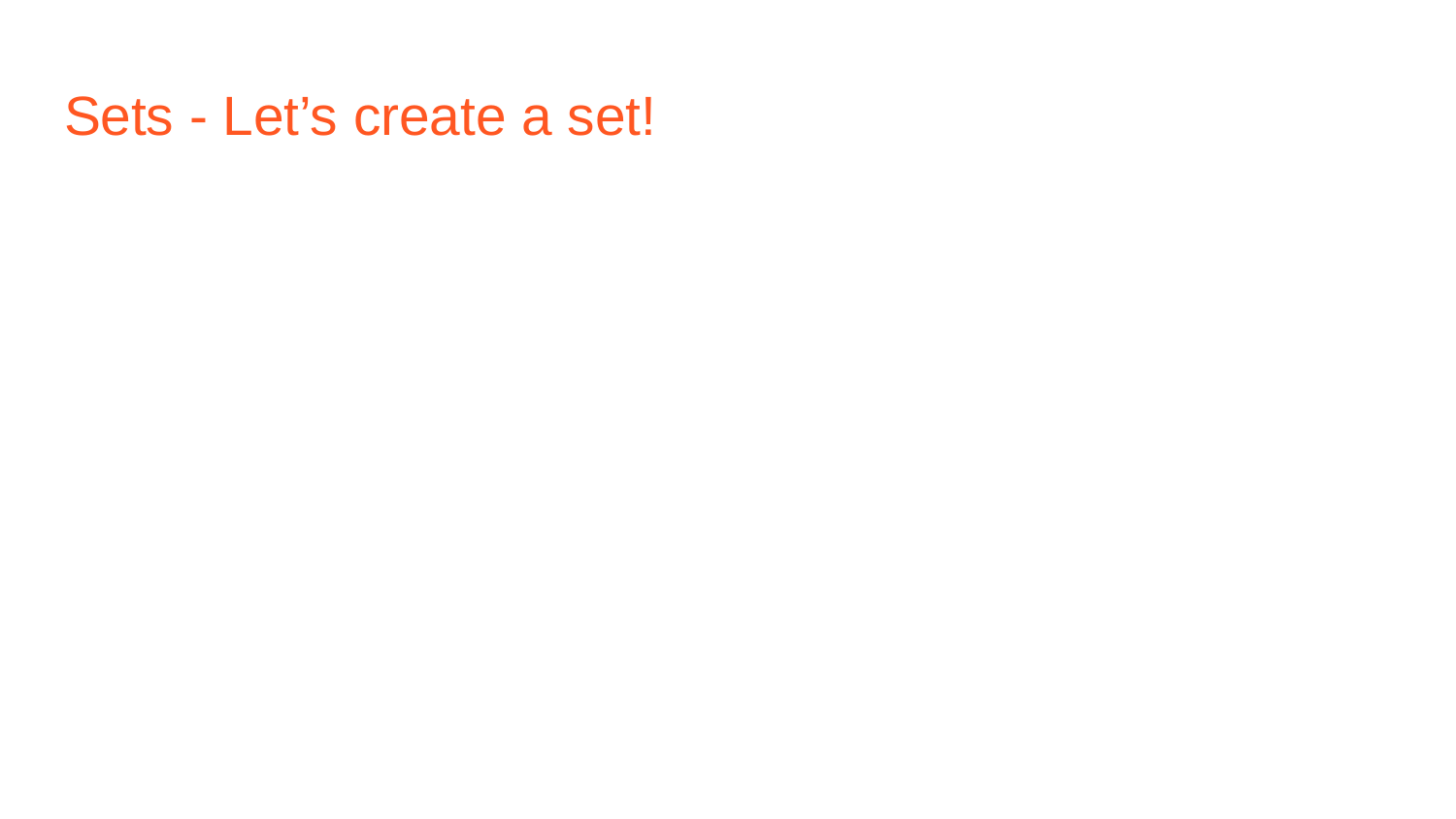

# Sets - Let’s create a set!